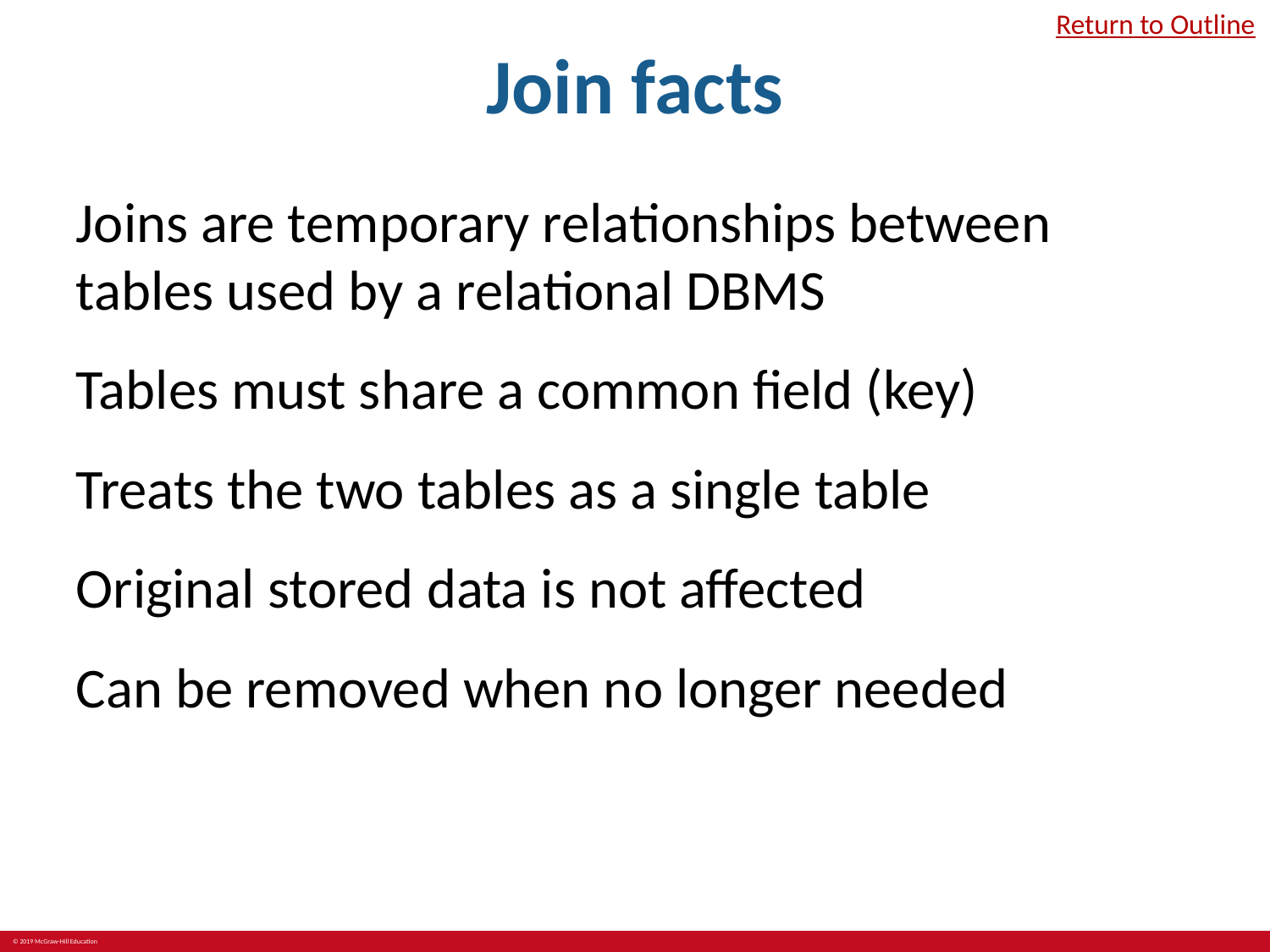

# Join facts
Return to Outline
Joins are temporary relationships between tables used by a relational DBMS
Tables must share a common field (key)
Treats the two tables as a single table
Original stored data is not affected
Can be removed when no longer needed